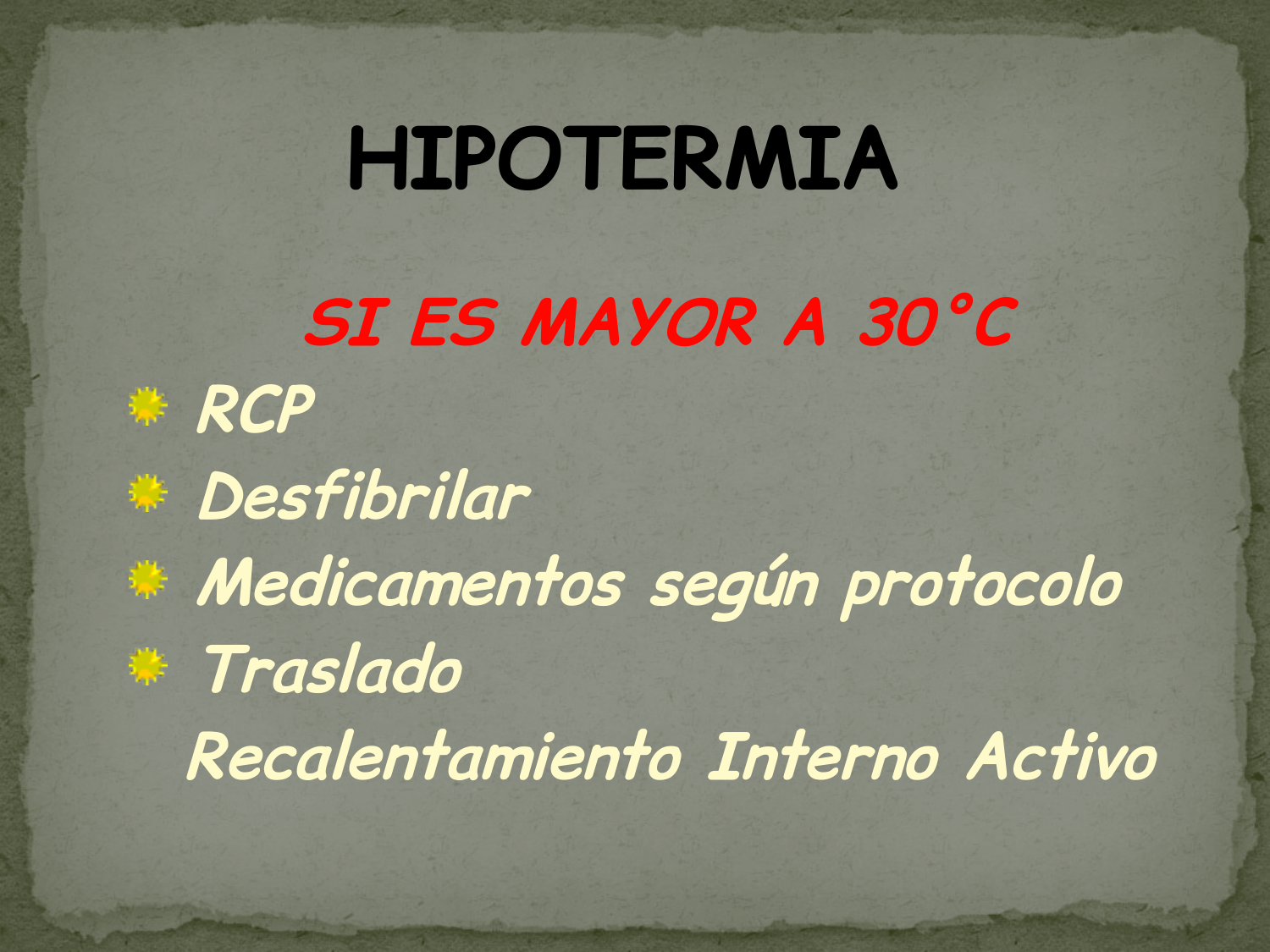

# HIPOTERMIA
SI ES MAYOR A 30°C
 RCP
 Desfibrilar
 Medicamentos según protocolo
 Traslado
  Recalentamiento Interno Activo